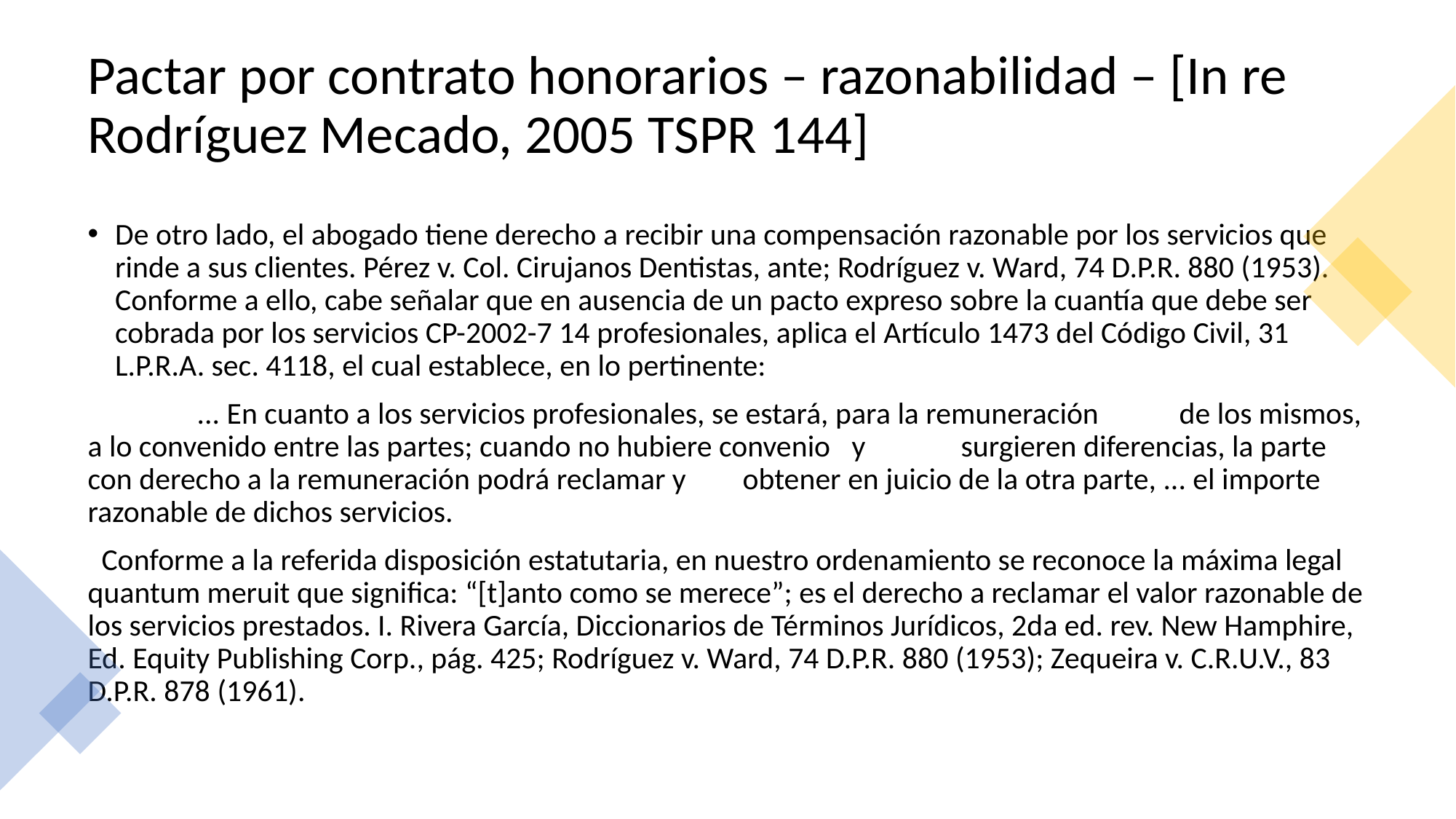

# Pactar por contrato honorarios – razonabilidad – [In re Rodríguez Mecado, 2005 TSPR 144]

De otro lado, el abogado tiene derecho a recibir una compensación razonable por los servicios que rinde a sus clientes. Pérez v. Col. Cirujanos Dentistas, ante; Rodríguez v. Ward, 74 D.P.R. 880 (1953). Conforme a ello, cabe señalar que en ausencia de un pacto expreso sobre la cuantía que debe ser cobrada por los servicios CP-2002-7 14 profesionales, aplica el Artículo 1473 del Código Civil, 31 L.P.R.A. sec. 4118, el cual establece, en lo pertinente:
	... En cuanto a los servicios profesionales, se estará, para la remuneración 	de los mismos, a lo convenido entre las partes; cuando no hubiere convenio 	y 	surgieren diferencias, la parte con derecho a la remuneración podrá reclamar y 	obtener en juicio de la otra parte, ... el importe razonable de dichos servicios.
  Conforme a la referida disposición estatutaria, en nuestro ordenamiento se reconoce la máxima legal quantum meruit que significa: “[t]anto como se merece”; es el derecho a reclamar el valor razonable de los servicios prestados. I. Rivera García, Diccionarios de Términos Jurídicos, 2da ed. rev. New Hamphire, Ed. Equity Publishing Corp., pág. 425; Rodríguez v. Ward, 74 D.P.R. 880 (1953); Zequeira v. C.R.U.V., 83 D.P.R. 878 (1961).